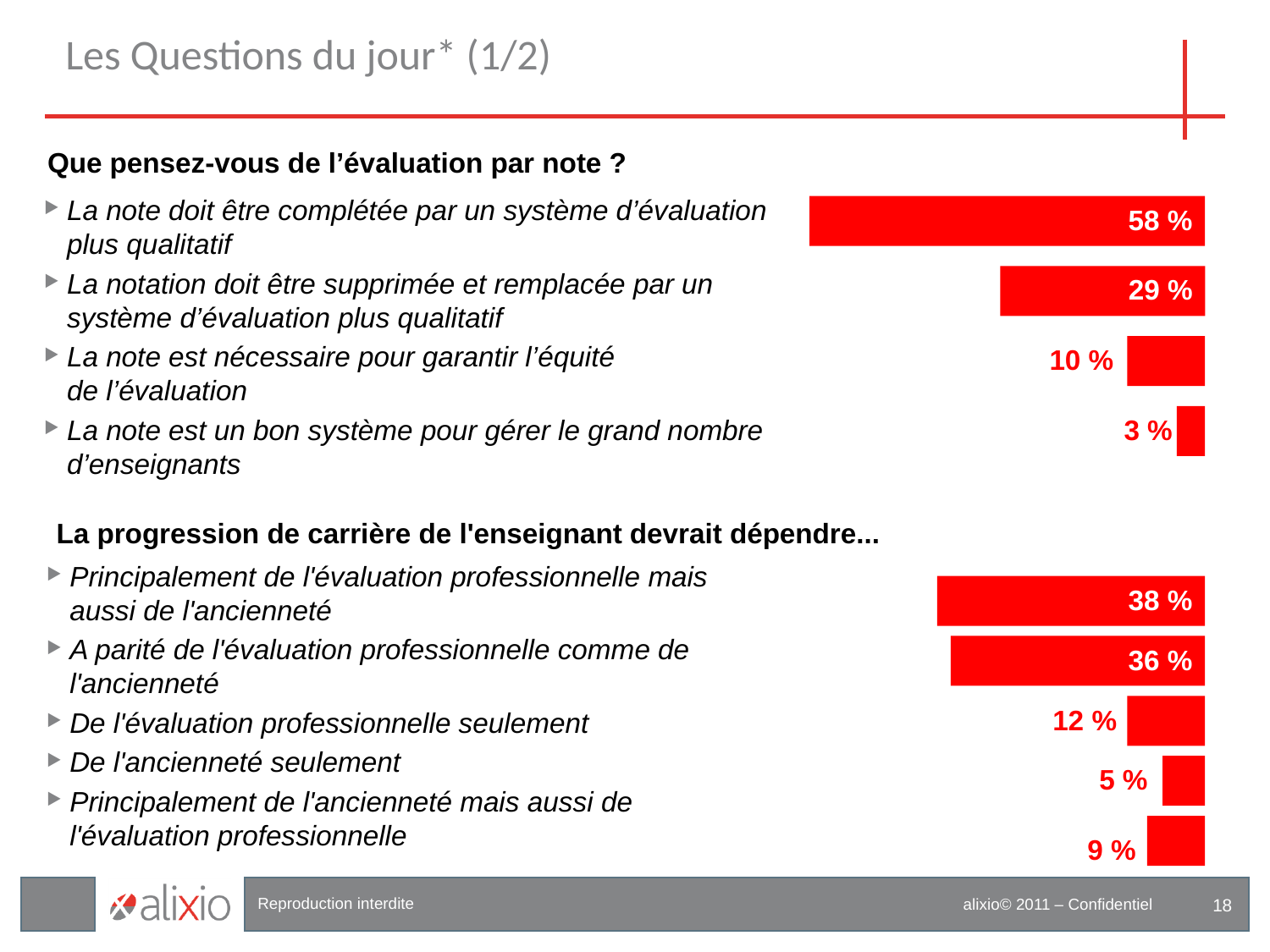

# Les Questions du jour* (1/2)
Que pensez-vous de l’évaluation par note ?
La note doit être complétée par un système d’évaluation plus qualitatif
La notation doit être supprimée et remplacée par un système d’évaluation plus qualitatif
La note est nécessaire pour garantir l’équité
de l’évaluation
La note est un bon système pour gérer le grand nombre d’enseignants
58 %
29 %
10 %

3 %

La progression de carrière de l'enseignant devrait dépendre...
Principalement de l'évaluation professionnelle mais aussi de l'ancienneté
A parité de l'évaluation professionnelle comme de l'ancienneté
De l'évaluation professionnelle seulement
De l'ancienneté seulement
Principalement de l'ancienneté mais aussi de l'évaluation professionnelle
38 %
36 %
12 %
12 %

5 %

9 %
18